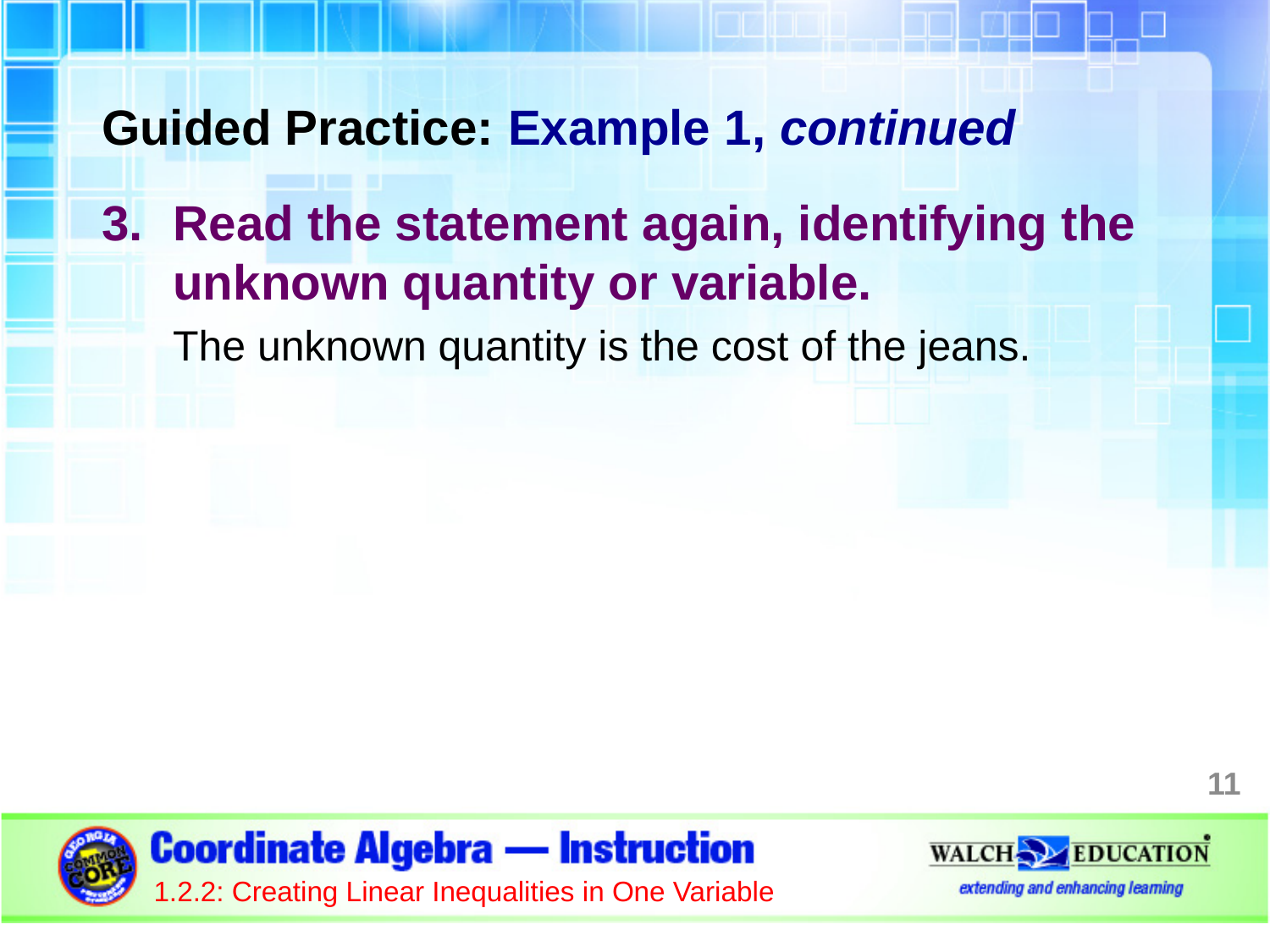

Guided Practice: Example 1, continued

Read the statement again, identifying the unknown quantity or variable.
The unknown quantity is the cost of the jeans.
11
1.2.2: Creating Linear Inequalities in One Variable